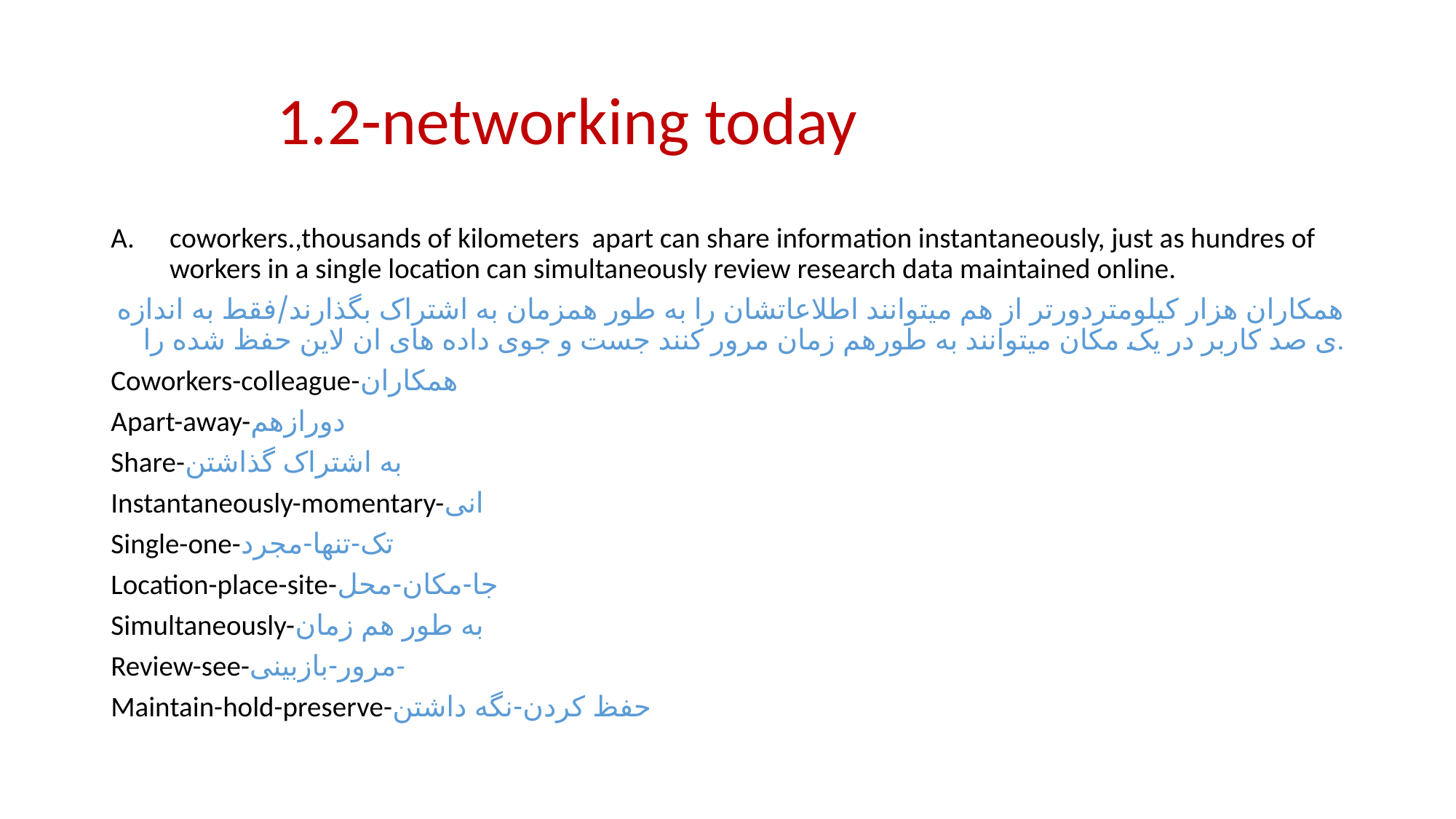

# 1.2-networking today
coworkers.,thousands of kilometers  apart can share information instantaneously, just as hundres of workers in a single location can simultaneously review research data maintained online.
همکاران هزار کیلومتردورتر از هم میتوانند اطلاعاتشان را به طور همزمان به اشتراک بگذارند/فقط به اندازه ی صد کاربر در یک مکان میتوانند به طورهم زمان مرور کنند جست و جوی داده های ان لاین حفظ شده را.
Coworkers-colleague-همکاران
Apart-away-دورازهم
Share-به اشتراک گذاشتن
Instantaneously-momentary-انی
Single-one-تک-تنها-مجرد
Location-place-site-جا-مکان-محل
Simultaneously-به طور هم زمان
Review-see-مرور-بازبینی-
Maintain-hold-preserve-حفظ کردن-نگه داشتن